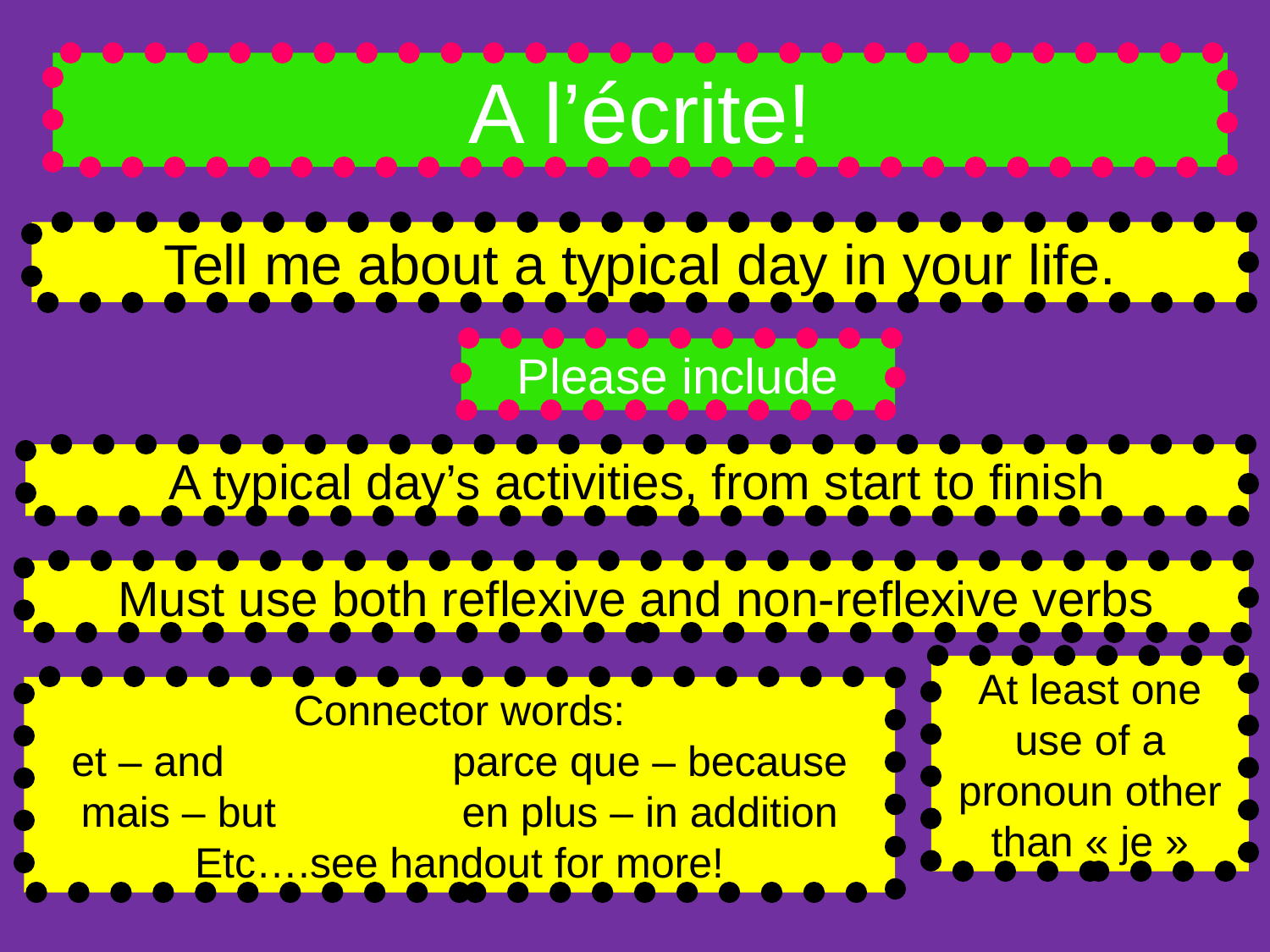

A l’écrite!
Tell me about a typical day in your life.
Please include
A typical day’s activities, from start to finish
Must use both reflexive and non-reflexive verbs
At least one use of a pronoun other than « je »
Connector words:
et – and		parce que – because
mais – but		en plus – in addition
Etc….see handout for more!